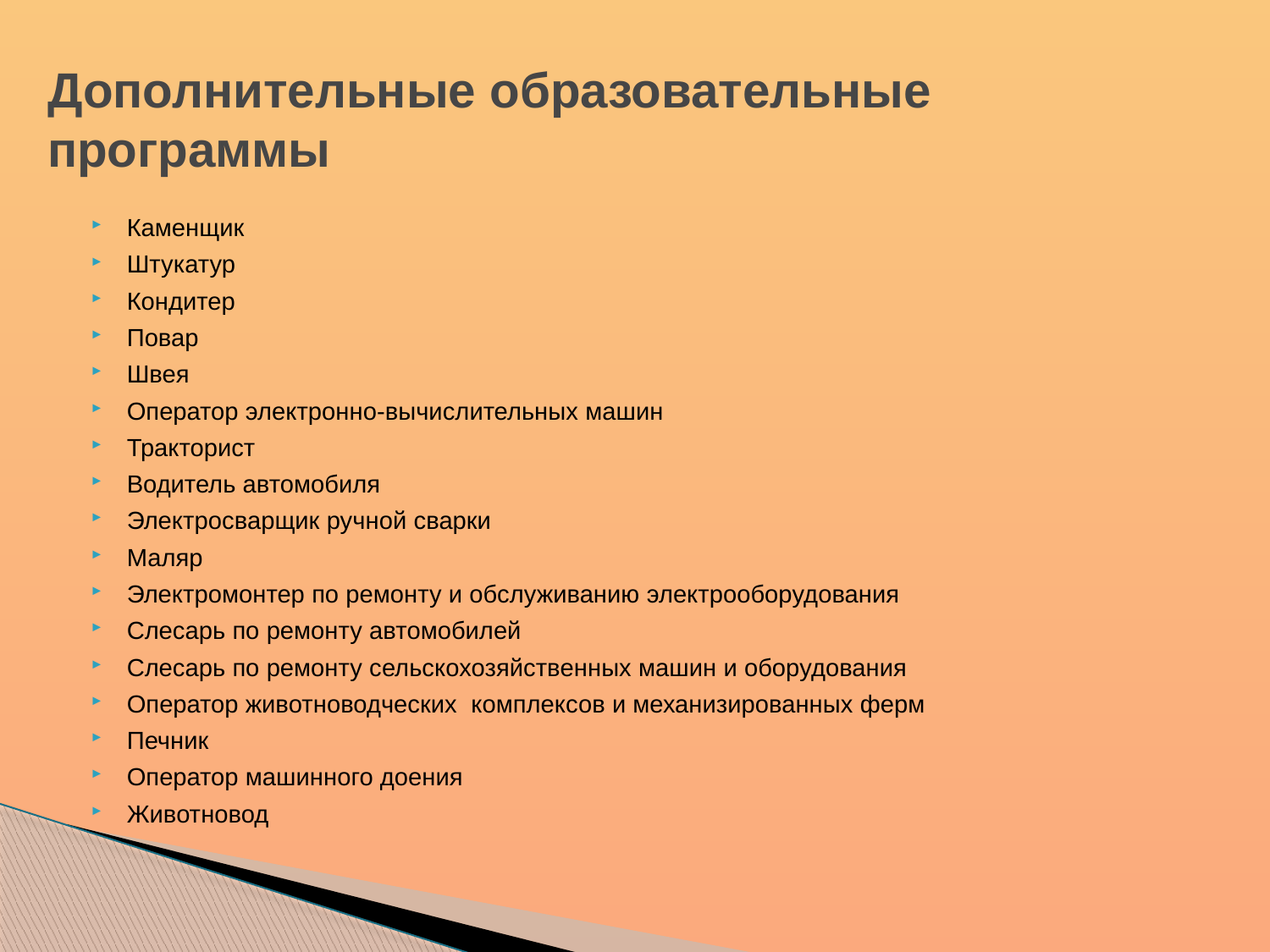

# Дополнительные образовательные программы
Каменщик
Штукатур
Кондитер
Повар
Швея
Оператор электронно-вычислительных машин
Тракторист
Водитель автомобиля
Электросварщик ручной сварки
Маляр
Электромонтер по ремонту и обслуживанию электрооборудования
Слесарь по ремонту автомобилей
Слесарь по ремонту сельскохозяйственных машин и оборудования
Оператор животноводческих  комплексов и механизированных ферм
Печник
Оператор машинного доения
Животновод